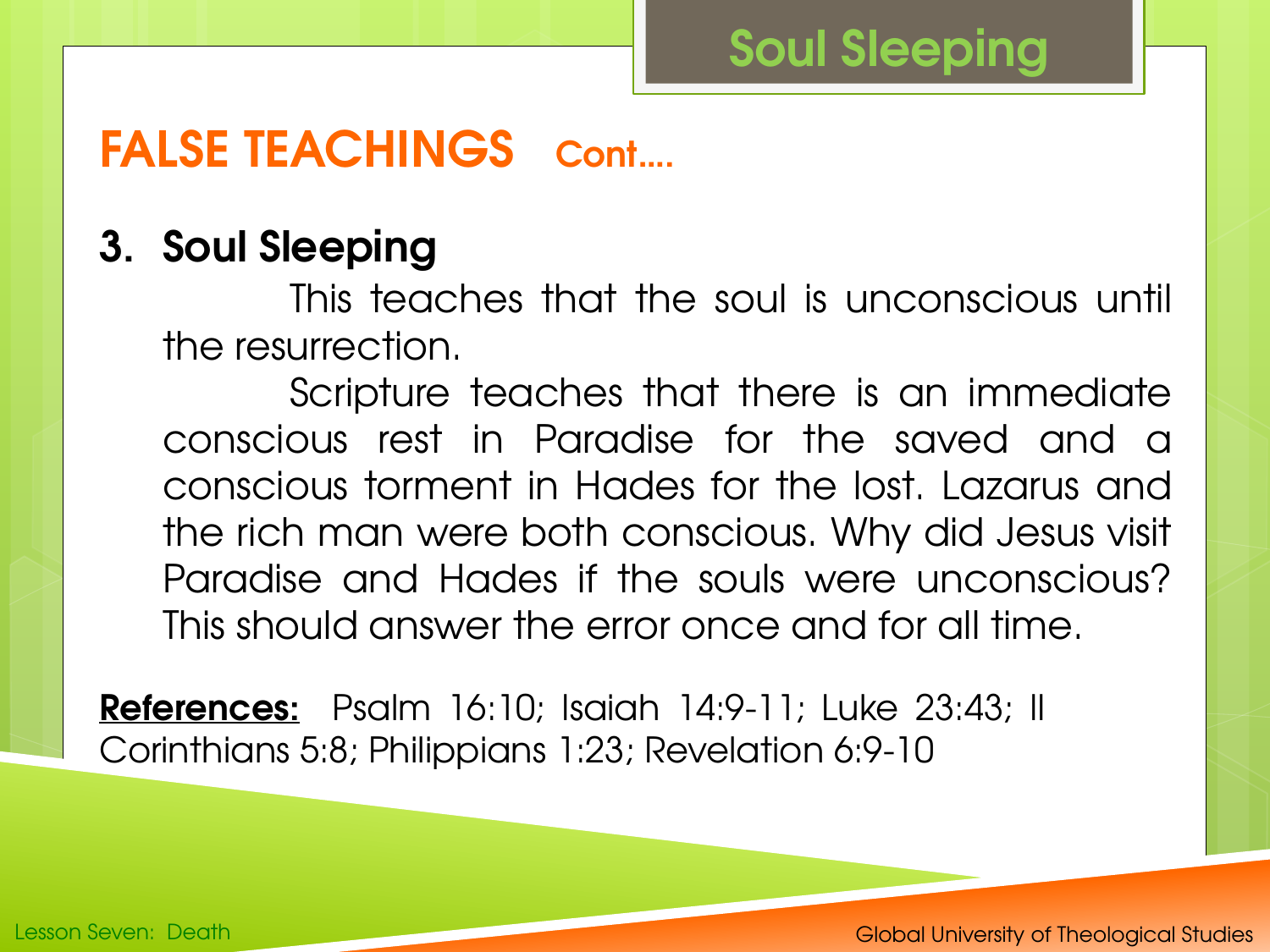

Soul Sleeping
FALSE TEACHINGS   Cont….

Soul Sleeping
	This teaches that the soul is unconscious until the resurrection.
	Scripture teaches that there is an immediate conscious rest in Paradise for the saved and a conscious torment in Hades for the lost. Lazarus and the rich man were both conscious. Why did Jesus visit Paradise and Hades if the souls were unconscious? This should answer the error once and for all time.

References:  Psalm 16:10; Isaiah 14:9-11; Luke 23:43; II 	Corinthians 5:8; Philippians 1:23; Revelation 6:9-10

 Global University of Theological Studies
Lesson Seven:  Death